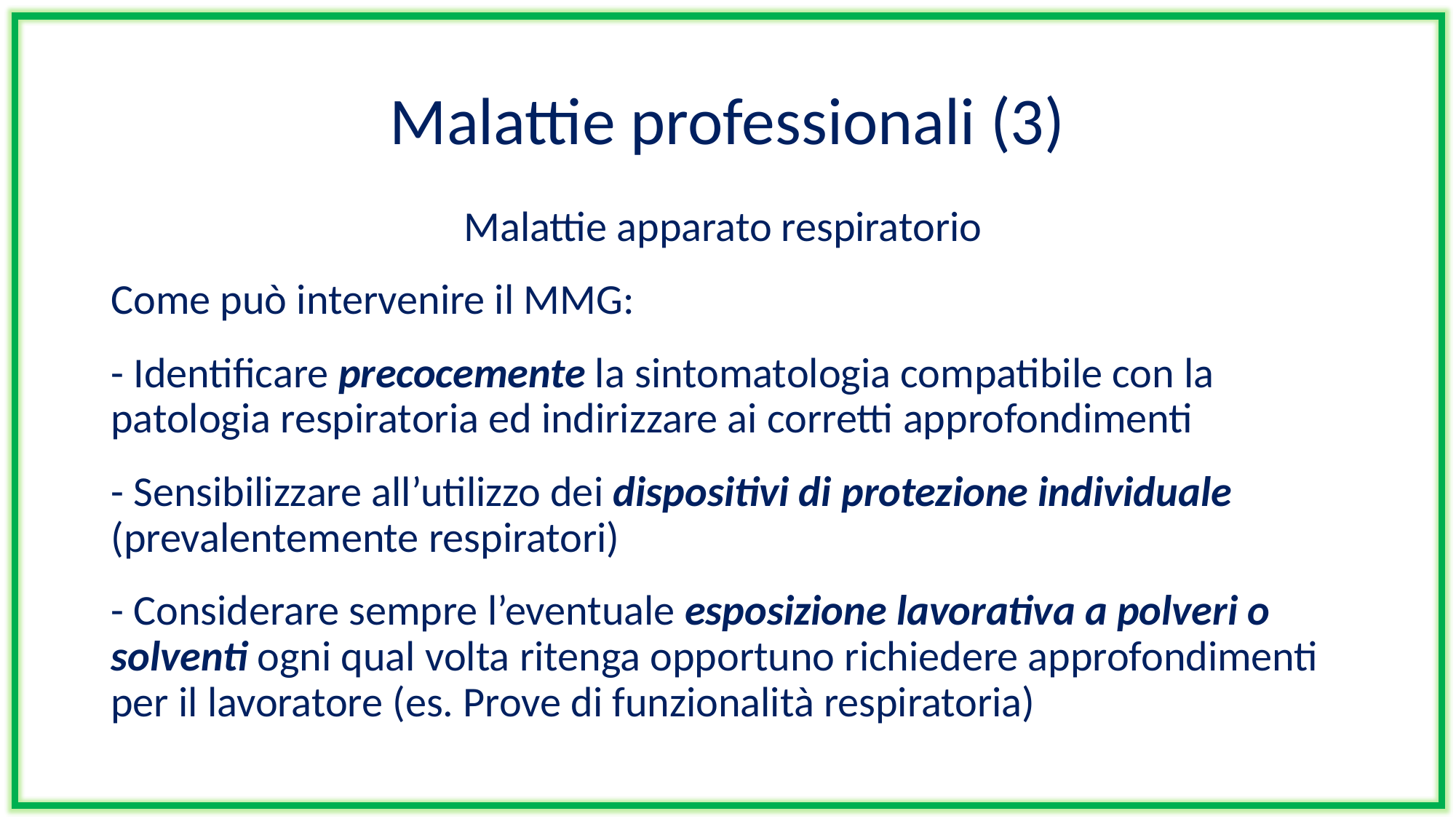

# Malattie professionali (3)
Malattie apparato respiratorio
Come può intervenire il MMG:
- Identificare precocemente la sintomatologia compatibile con la patologia respiratoria ed indirizzare ai corretti approfondimenti
- Sensibilizzare all’utilizzo dei dispositivi di protezione individuale (prevalentemente respiratori)
- Considerare sempre l’eventuale esposizione lavorativa a polveri o solventi ogni qual volta ritenga opportuno richiedere approfondimenti per il lavoratore (es. Prove di funzionalità respiratoria)